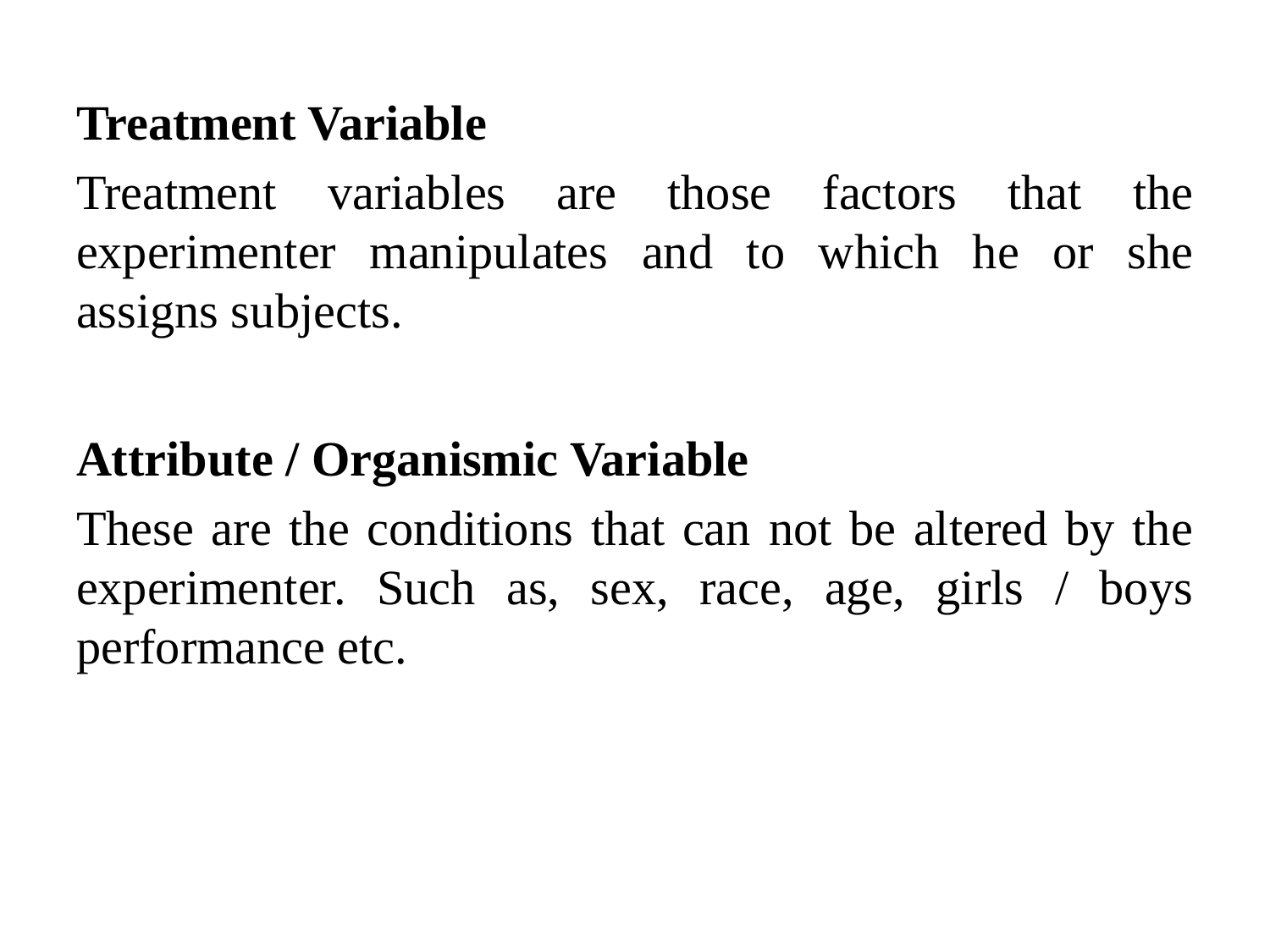

Treatment Variable
Treatment variables are those factors that the experimenter manipulates and to which he or she assigns subjects.

Attribute / Organismic Variable
These are the conditions that can not be altered by the experimenter. Such as, sex, race, age, girls / boys performance etc.